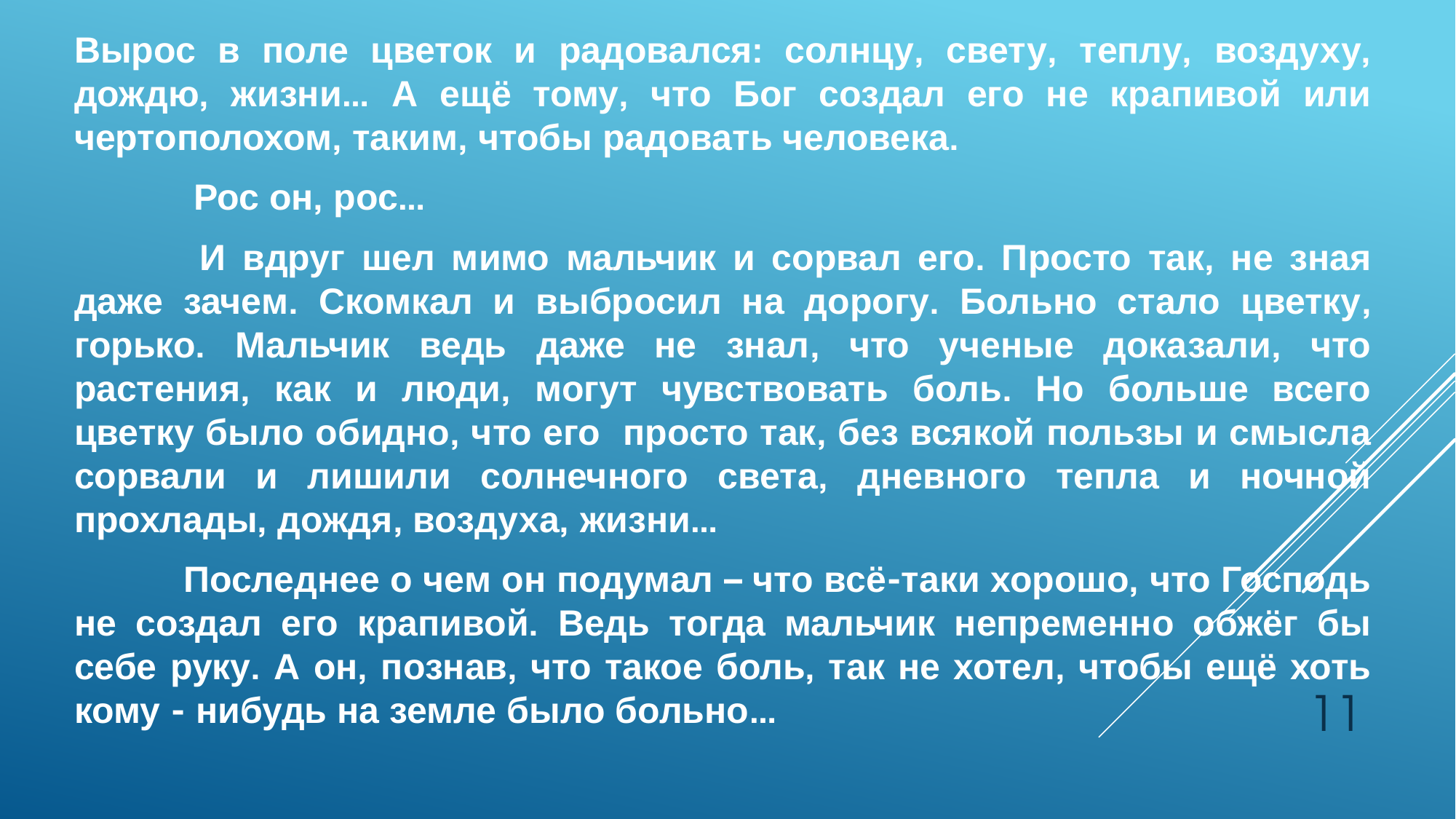

Вырос в поле цветок и радовался: солнцу, свету, теплу, воздуху, дождю, жизни… А ещё тому, что Бог создал его не крапивой или чертополохом, таким, чтобы радовать человека.
 	 Рос он, рос…
	 И вдруг шел мимо мальчик и сорвал его. Просто так, не зная даже зачем. Скомкал и выбросил на дорогу. Больно стало цветку, горько. Мальчик ведь даже не знал, что ученые доказали, что растения, как и люди, могут чувствовать боль. Но больше всего цветку было обидно, что его  просто так, без всякой пользы и смысла сорвали и лишили солнечного света, дневного тепла и ночной прохлады, дождя, воздуха, жизни…
	Последнее о чем он подумал – что всё-таки хорошо, что Господь не создал его крапивой. Ведь тогда мальчик непременно обжёг бы себе руку. А он, познав, что такое боль, так не хотел, чтобы ещё хоть кому - нибудь на земле было больно…

11